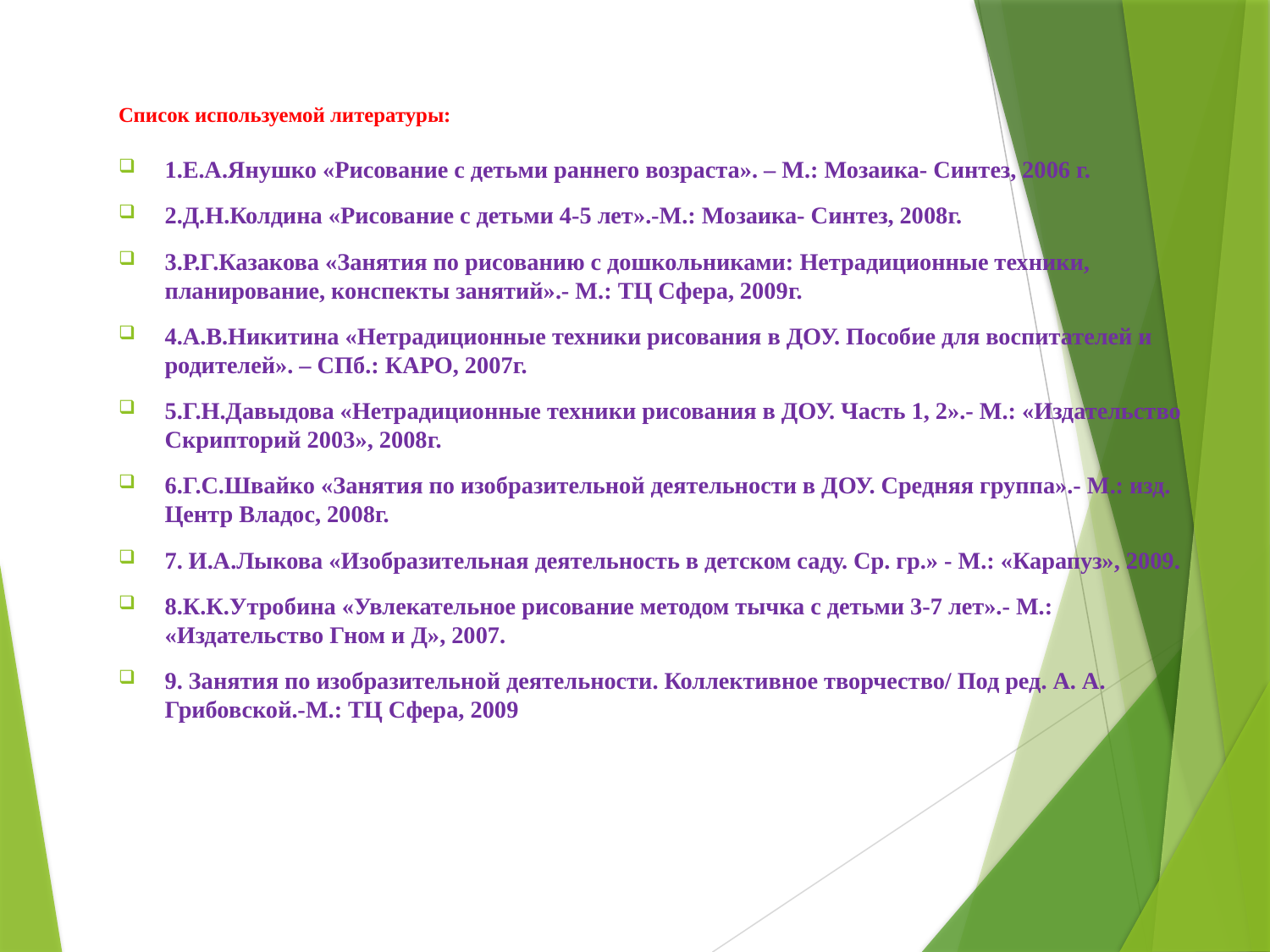

# Список используемой литературы:
1.Е.А.Янушко «Рисование с детьми раннего возраста». – М.: Мозаика- Синтез, 2006 г.
2.Д.Н.Колдина «Рисование с детьми 4-5 лет».-М.: Мозаика- Синтез, 2008г.
3.Р.Г.Казакова «Занятия по рисованию с дошкольниками: Нетрадиционные техники, планирование, конспекты занятий».- М.: ТЦ Сфера, 2009г.
4.А.В.Никитина «Нетрадиционные техники рисования в ДОУ. Пособие для воспитателей и родителей». – СПб.: КАРО, 2007г.
5.Г.Н.Давыдова «Нетрадиционные техники рисования в ДОУ. Часть 1, 2».- М.: «Издательство Скрипторий 2003», 2008г.
6.Г.С.Швайко «Занятия по изобразительной деятельности в ДОУ. Средняя группа».- М.: изд. Центр Владос, 2008г.
7. И.А.Лыкова «Изобразительная деятельность в детском саду. Ср. гр.» - М.: «Карапуз», 2009.
8.К.К.Утробина «Увлекательное рисование методом тычка с детьми 3-7 лет».- М.: «Издательство Гном и Д», 2007.
9. Занятия по изобразительной деятельности. Коллективное творчество/ Под ред. А. А. Грибовской.-М.: ТЦ Сфера, 2009